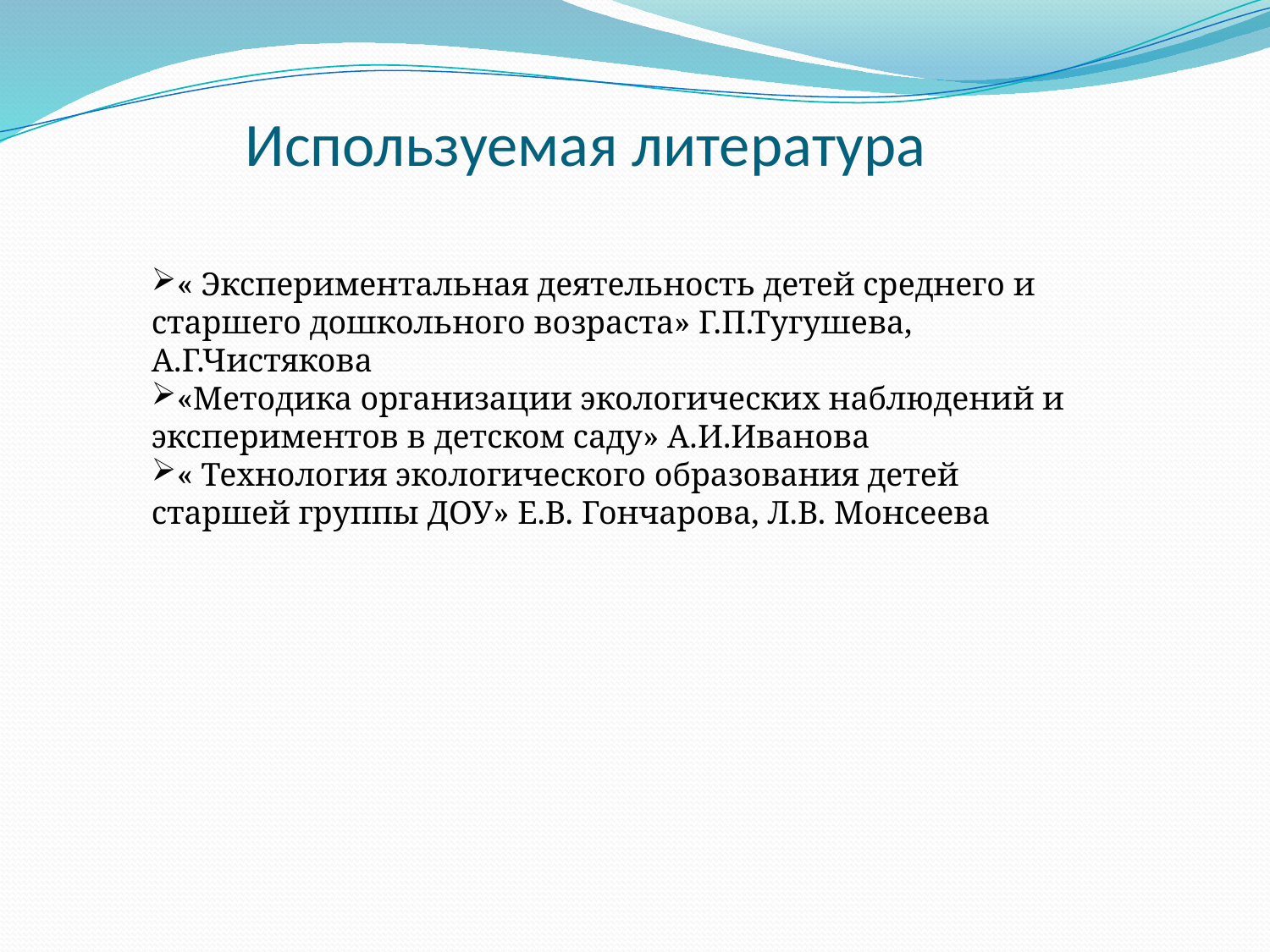

# Используемая литература
« Экспериментальная деятельность детей среднего и старшего дошкольного возраста» Г.П.Тугушева, А.Г.Чистякова
«Методика организации экологических наблюдений и экспериментов в детском саду» А.И.Иванова
« Технология экологического образования детей старшей группы ДОУ» Е.В. Гончарова, Л.В. Монсеева